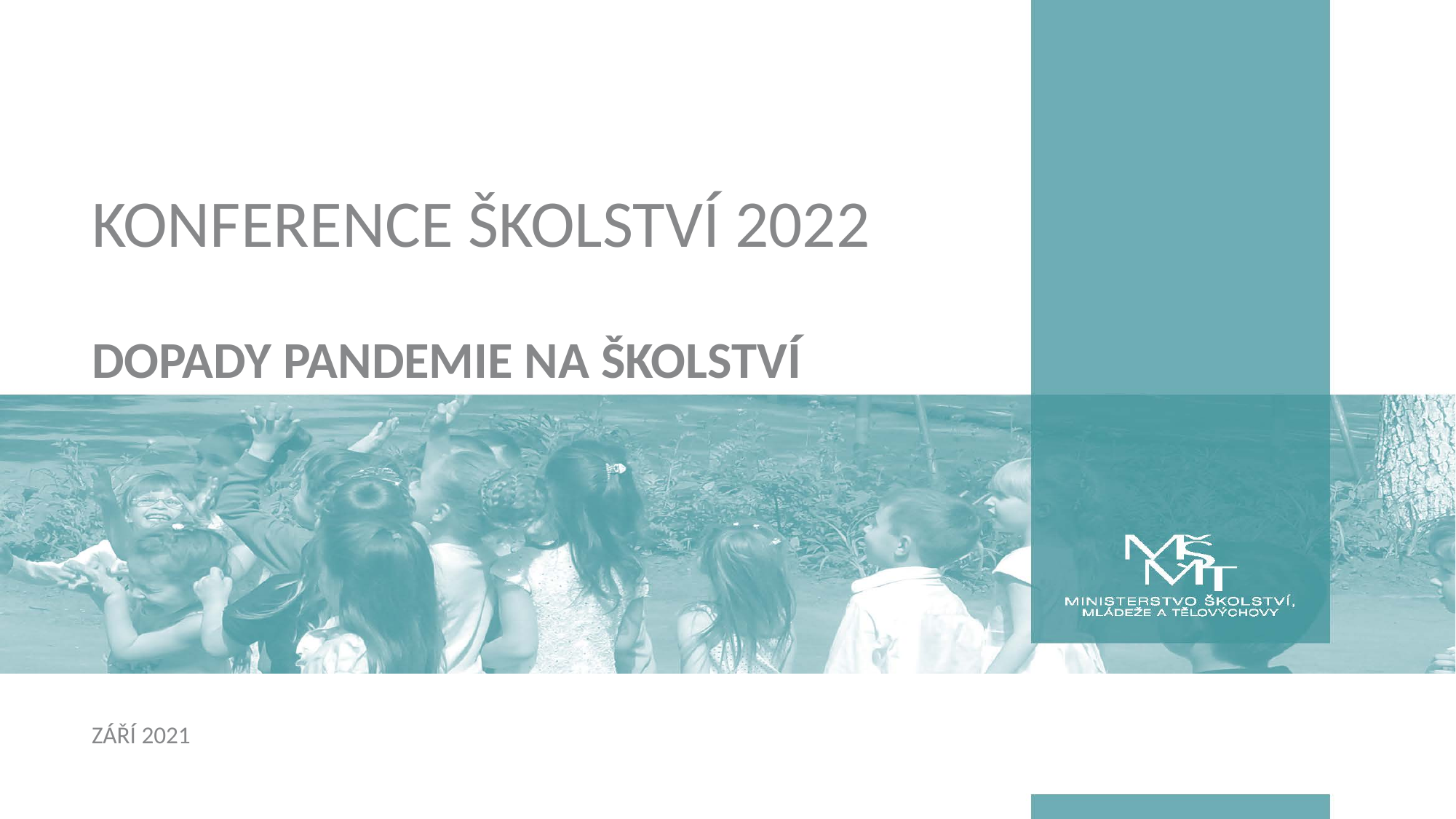

# Konference Školství 2022 dopady pandemie na školství
září 2021